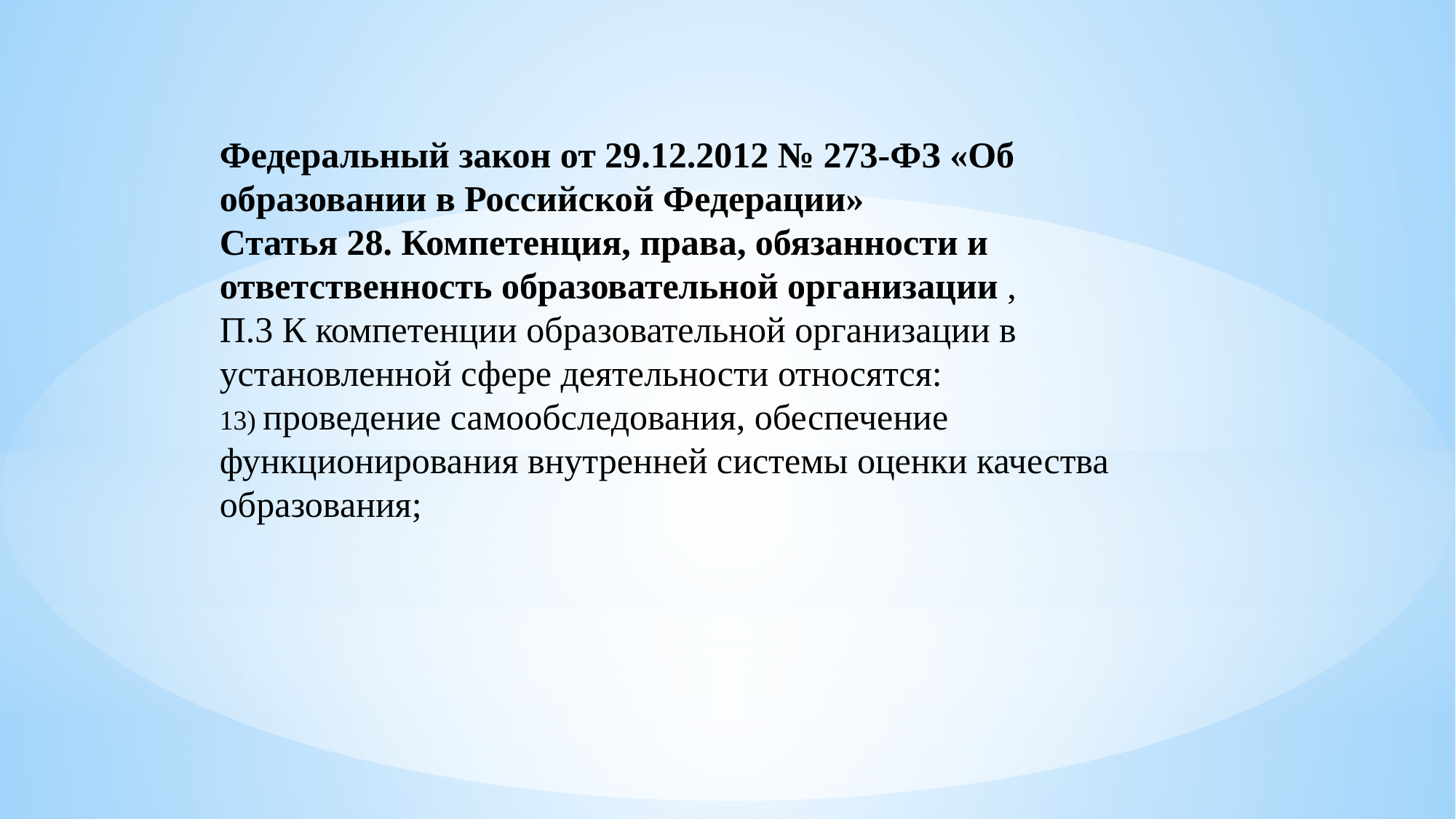

Федеральный закон от 29.12.2012 № 273-ФЗ «Об образовании в Российской Федерации»
Статья 28. Компетенция, права, обязанности и ответственность образовательной организации ,
П.3 К компетенции образовательной организации в установленной сфере деятельности относятся:
13) проведение самообследования, обеспечение функционирования внутренней системы оценки качества образования;